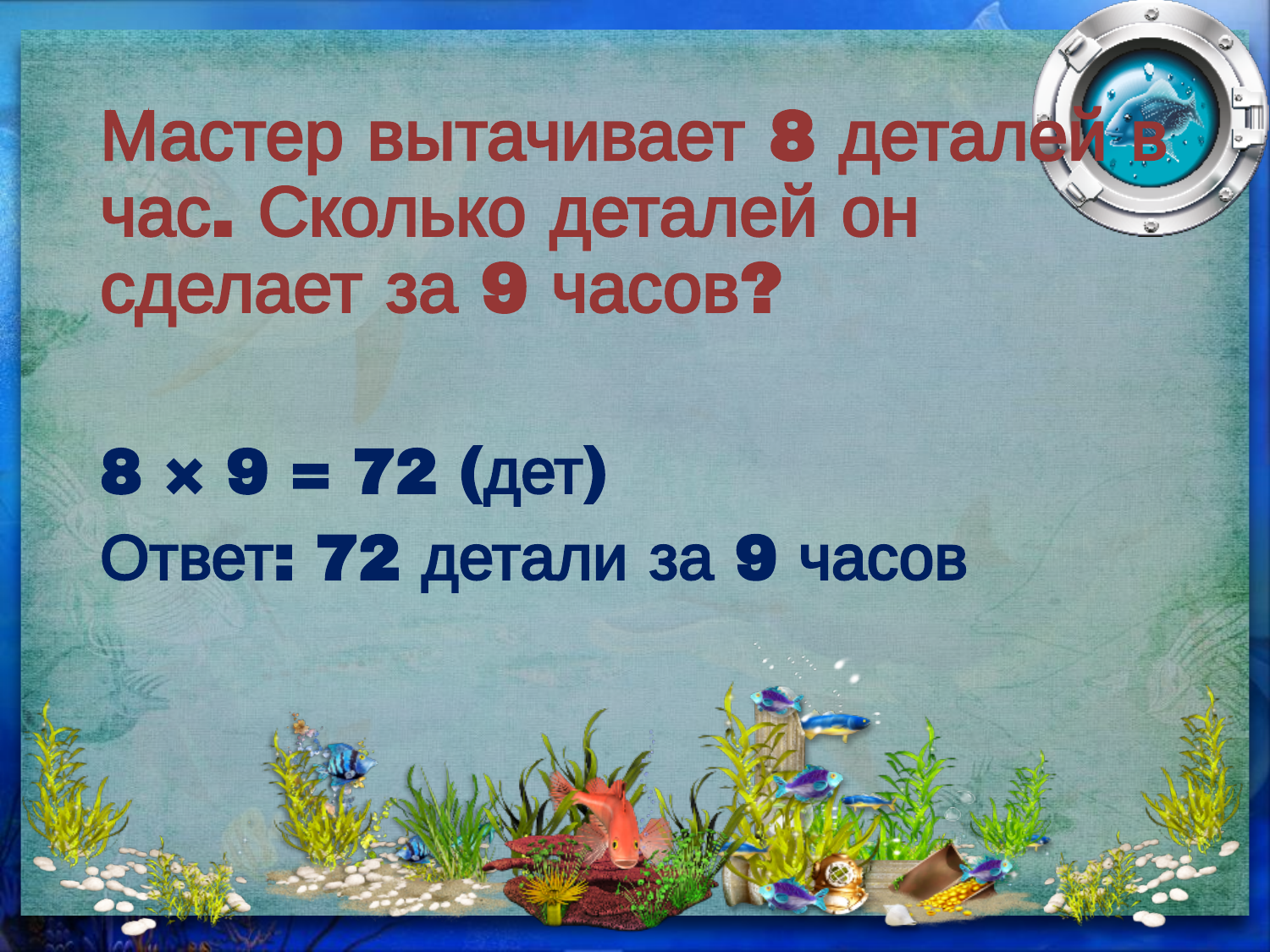

#
Мастер вытачивает 8 деталей в час. Сколько деталей он сделает за 9 часов?

8 × 9 = 72 (дет)
Ответ: 72 детали за 9 часов